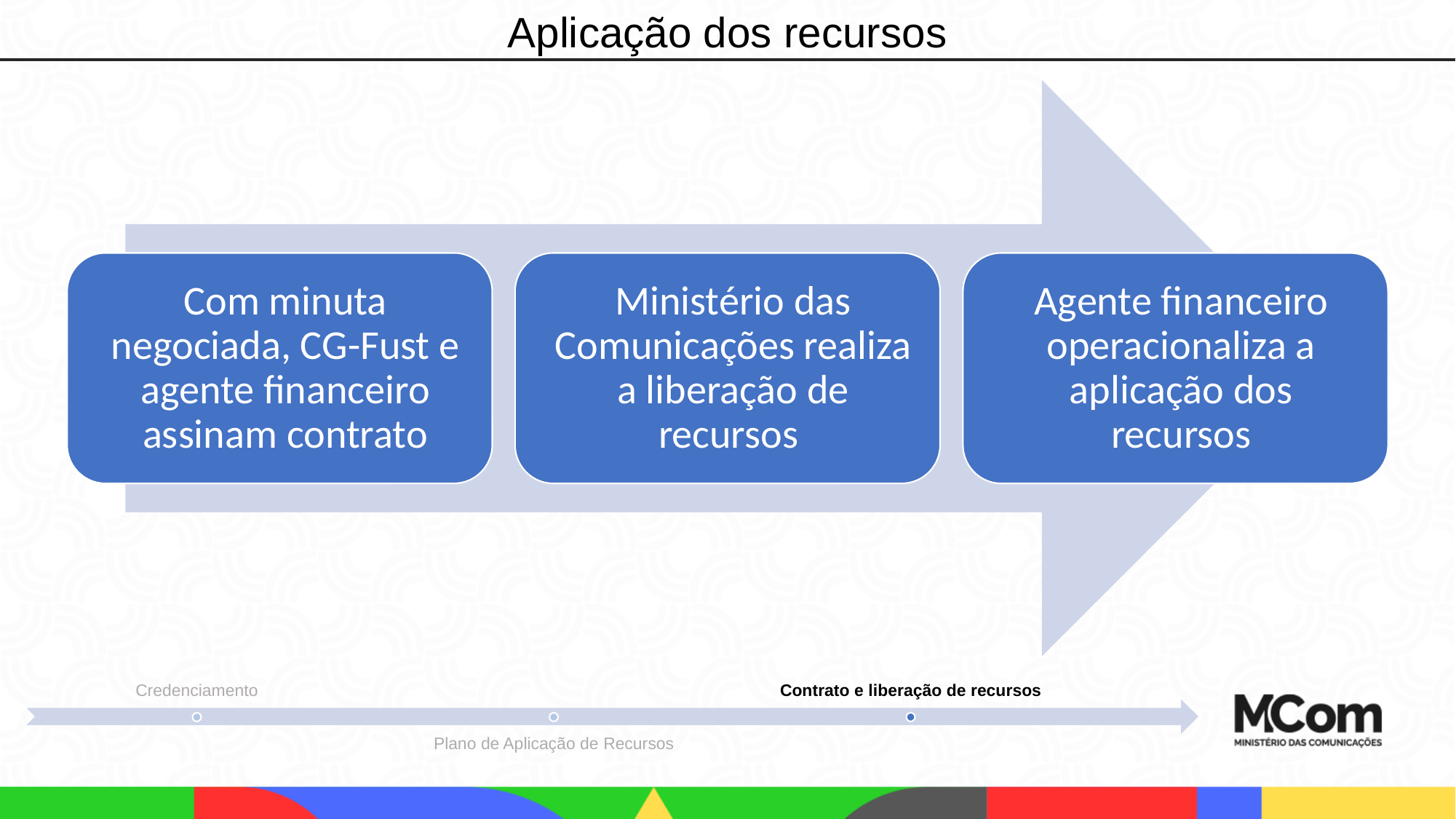

Aplicação dos recursos
Com minuta negociada, CG-Fust e agente financeiro assinam contrato
Ministério das Comunicações realiza a liberação de recursos
Agente financeiro operacionaliza a aplicação dos recursos
Credenciamento
Plano de Aplicação de Recursos
Contrato e liberação de recursos